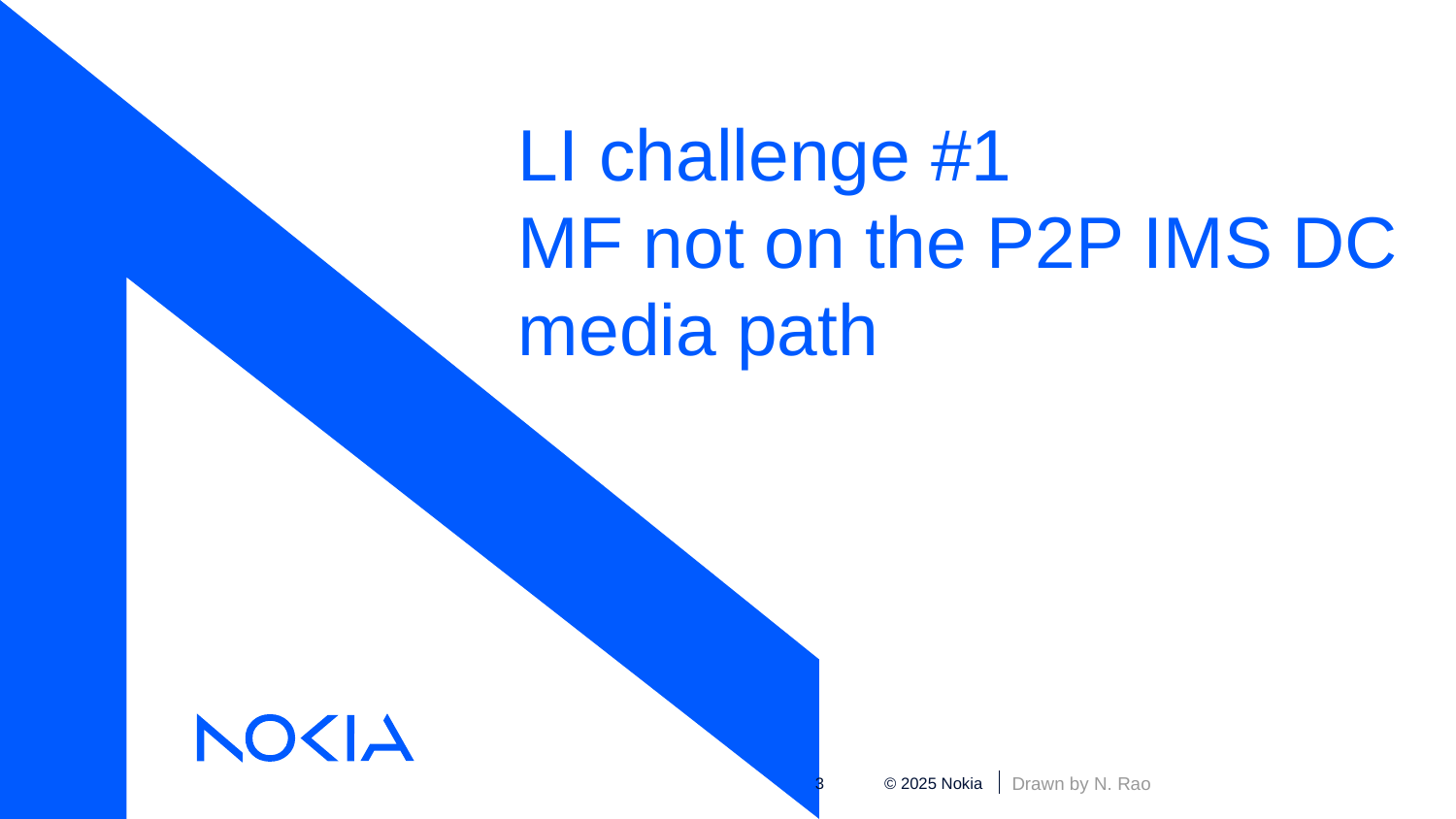

# LI challenge #1 MF not on the P2P IMS DC media path